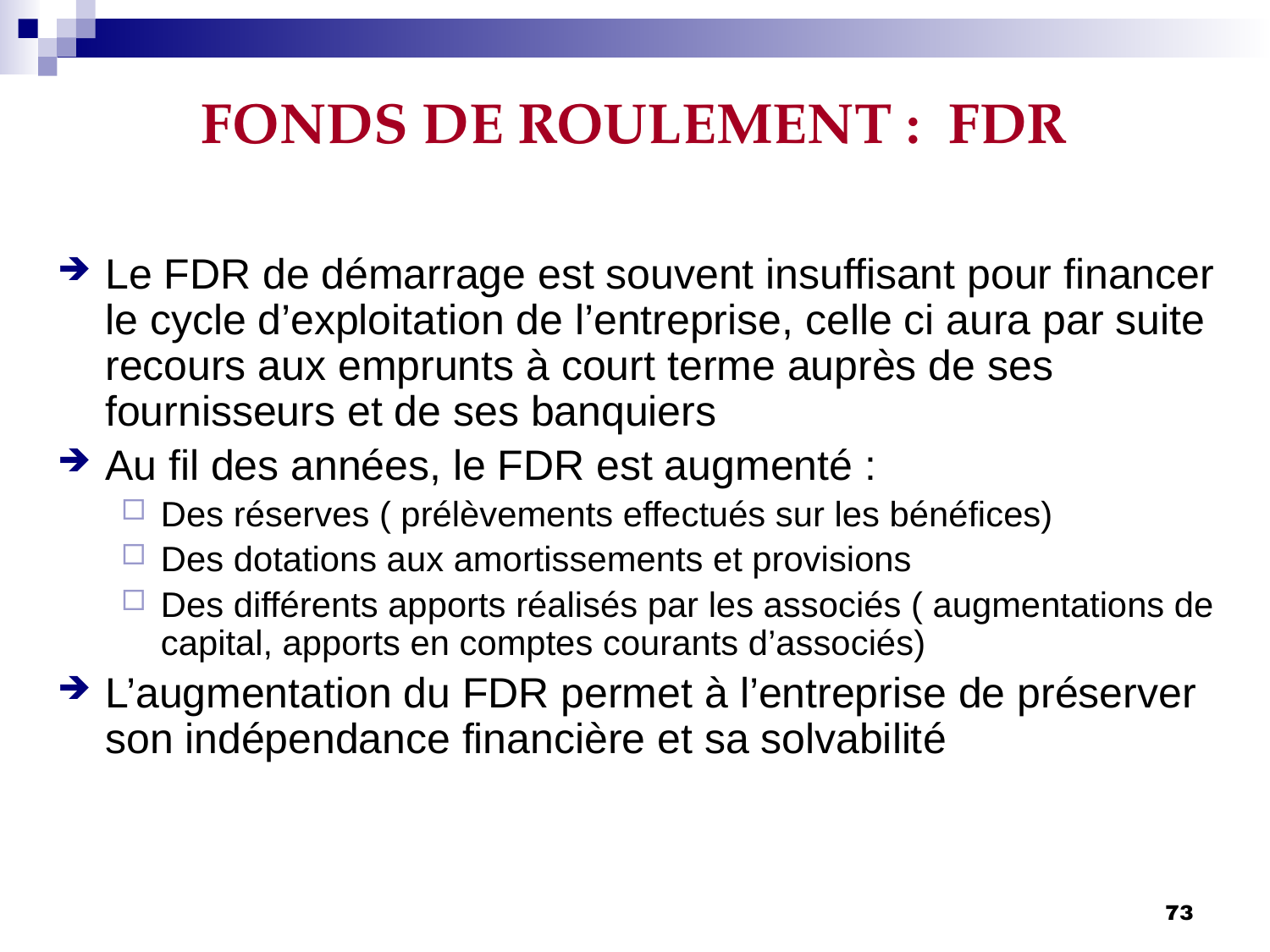

# FONDS DE ROULEMENT :  FDR
Le FDR de démarrage est souvent insuffisant pour financer le cycle d’exploitation de l’entreprise, celle ci aura par suite recours aux emprunts à court terme auprès de ses fournisseurs et de ses banquiers
Au fil des années, le FDR est augmenté :
Des réserves ( prélèvements effectués sur les bénéfices)
Des dotations aux amortissements et provisions
Des différents apports réalisés par les associés ( augmentations de capital, apports en comptes courants d’associés)
L’augmentation du FDR permet à l’entreprise de préserver son indépendance financière et sa solvabilité
73